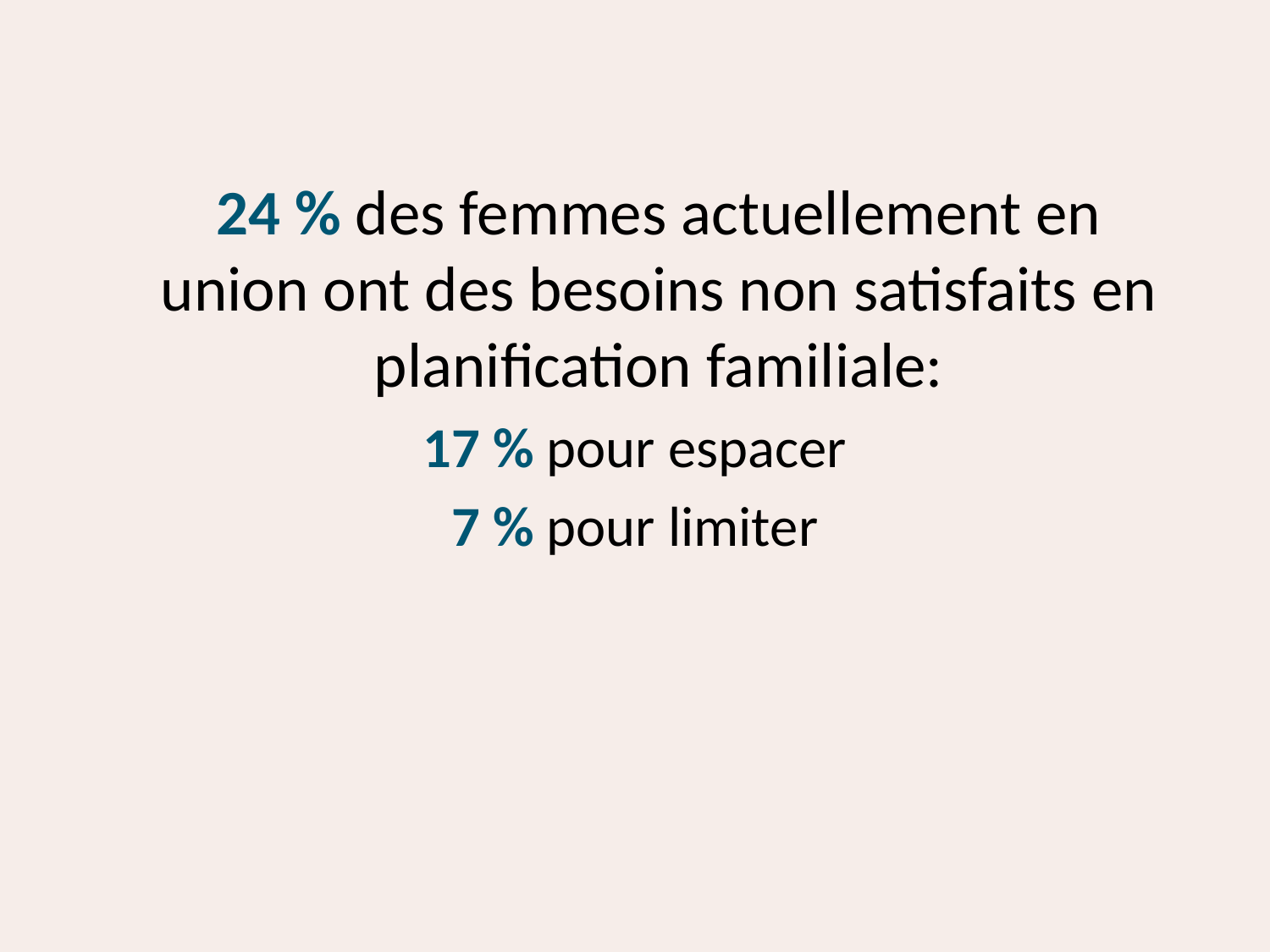

# 24 % des femmes actuellement en union ont des besoins non satisfaits en planification familiale:
17 % pour espacer
7 % pour limiter